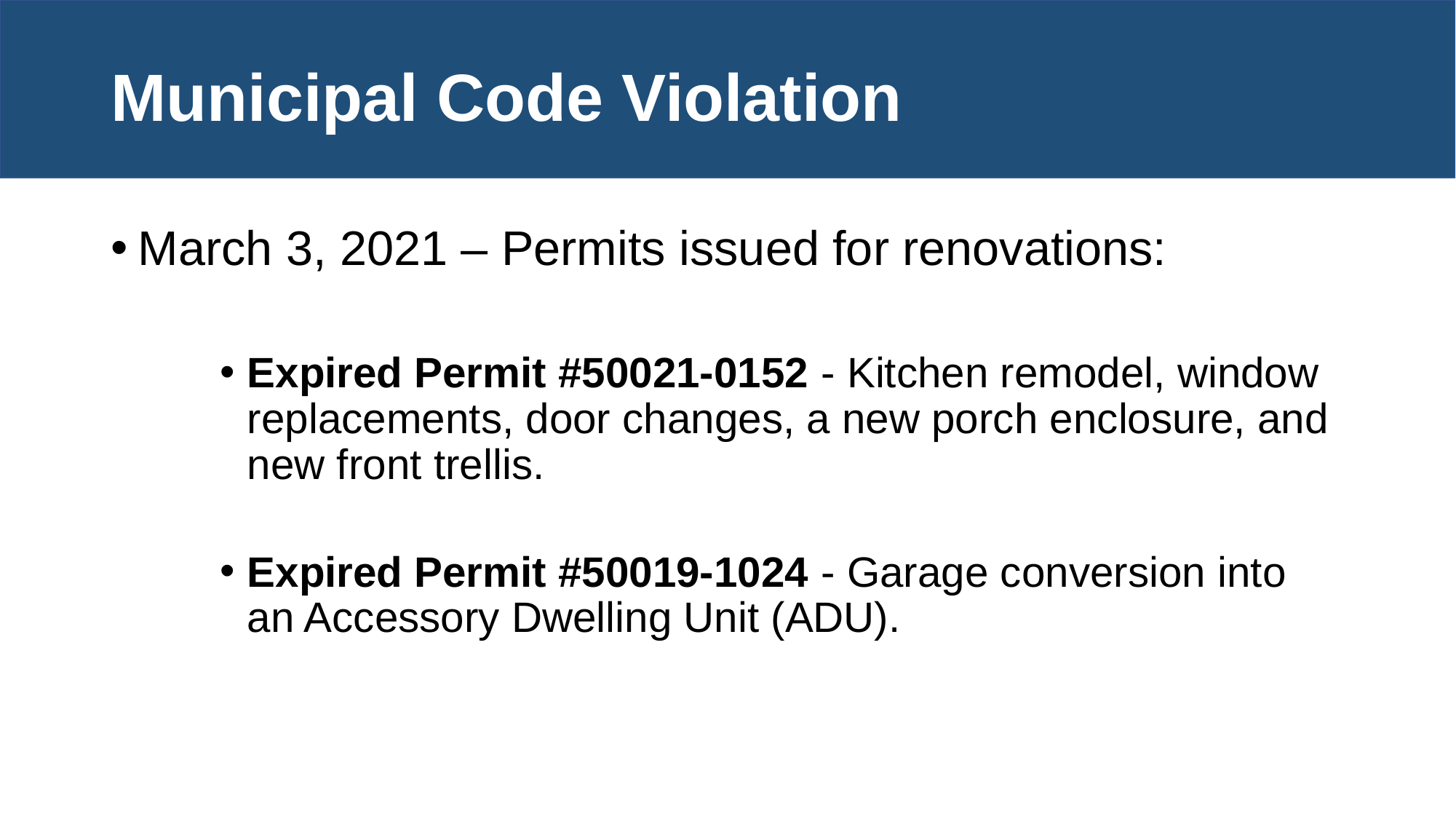

# Municipal Code Violation
March 3, 2021 – Permits issued for renovations:

Expired Permit #50021-0152 - Kitchen remodel, window replacements, door changes, a new porch enclosure, and new front trellis.

Expired Permit #50019-1024 - Garage conversion into an Accessory Dwelling Unit (ADU).